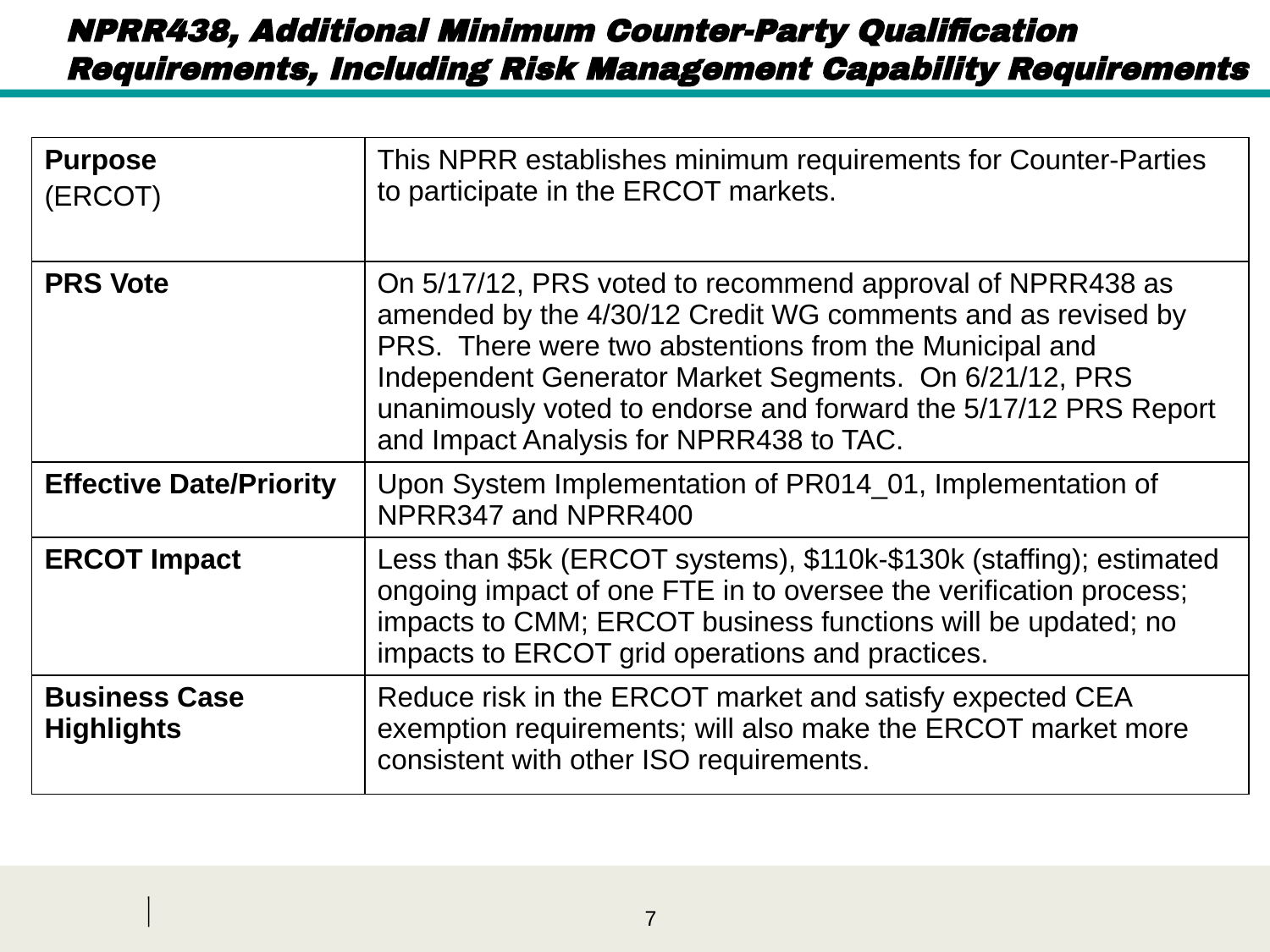

NPRR438, Additional Minimum Counter-Party Qualification Requirements, Including Risk Management Capability Requirements
| Purpose (ERCOT) | This NPRR establishes minimum requirements for Counter-Parties to participate in the ERCOT markets. |
| --- | --- |
| PRS Vote | On 5/17/12, PRS voted to recommend approval of NPRR438 as amended by the 4/30/12 Credit WG comments and as revised by PRS. There were two abstentions from the Municipal and Independent Generator Market Segments. On 6/21/12, PRS unanimously voted to endorse and forward the 5/17/12 PRS Report and Impact Analysis for NPRR438 to TAC. |
| Effective Date/Priority | Upon System Implementation of PR014\_01, Implementation of NPRR347 and NPRR400 |
| ERCOT Impact | Less than $5k (ERCOT systems), $110k-$130k (staffing); estimated ongoing impact of one FTE in to oversee the verification process; impacts to CMM; ERCOT business functions will be updated; no impacts to ERCOT grid operations and practices. |
| Business Case Highlights | Reduce risk in the ERCOT market and satisfy expected CEA exemption requirements; will also make the ERCOT market more consistent with other ISO requirements. |